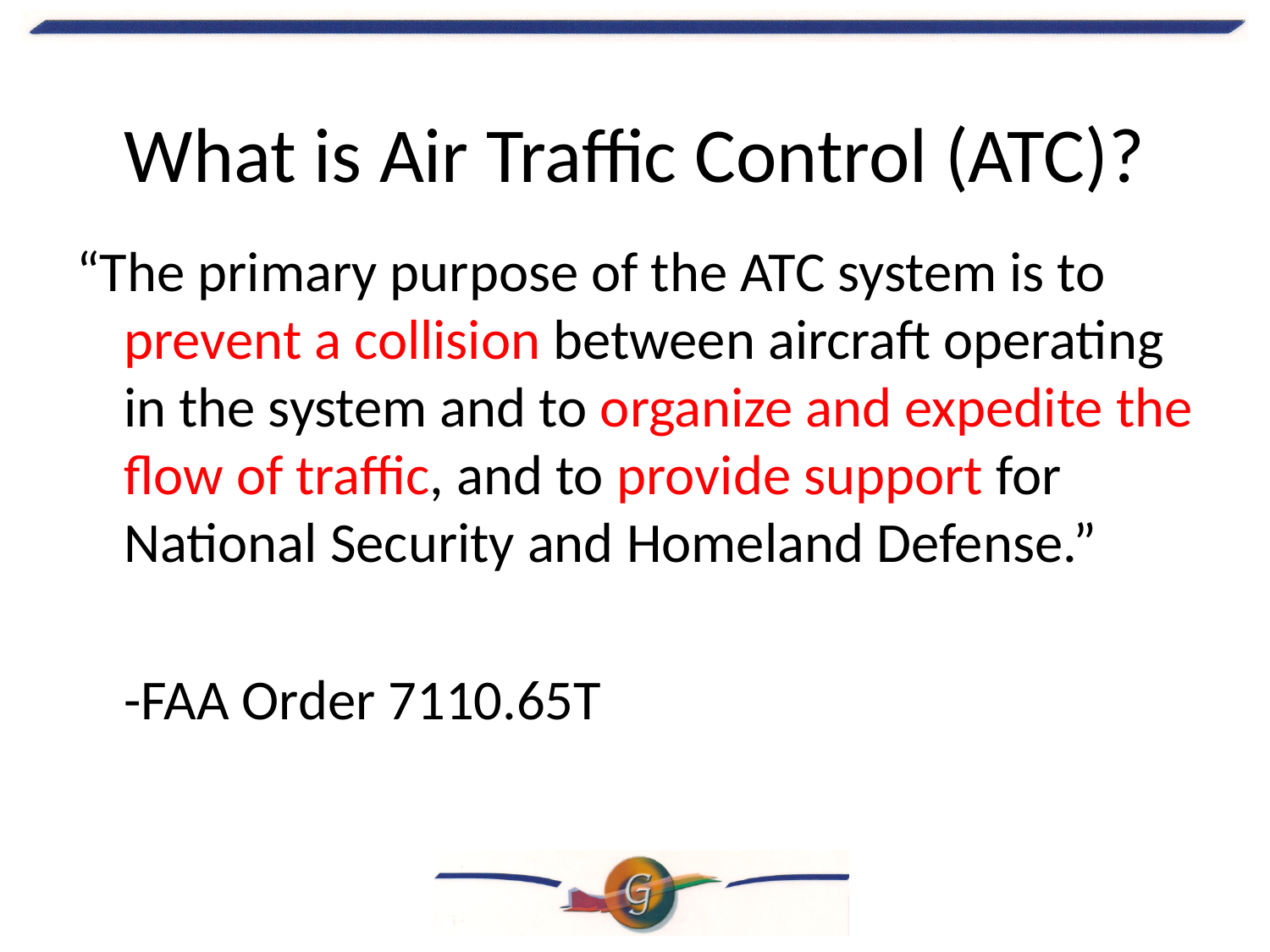

# What is Air Traffic Control (ATC)?
“The primary purpose of the ATC system is to prevent a collision between aircraft operating in the system and to organize and expedite the flow of traffic, and to provide support for National Security and Homeland Defense.”

	-FAA Order 7110.65T